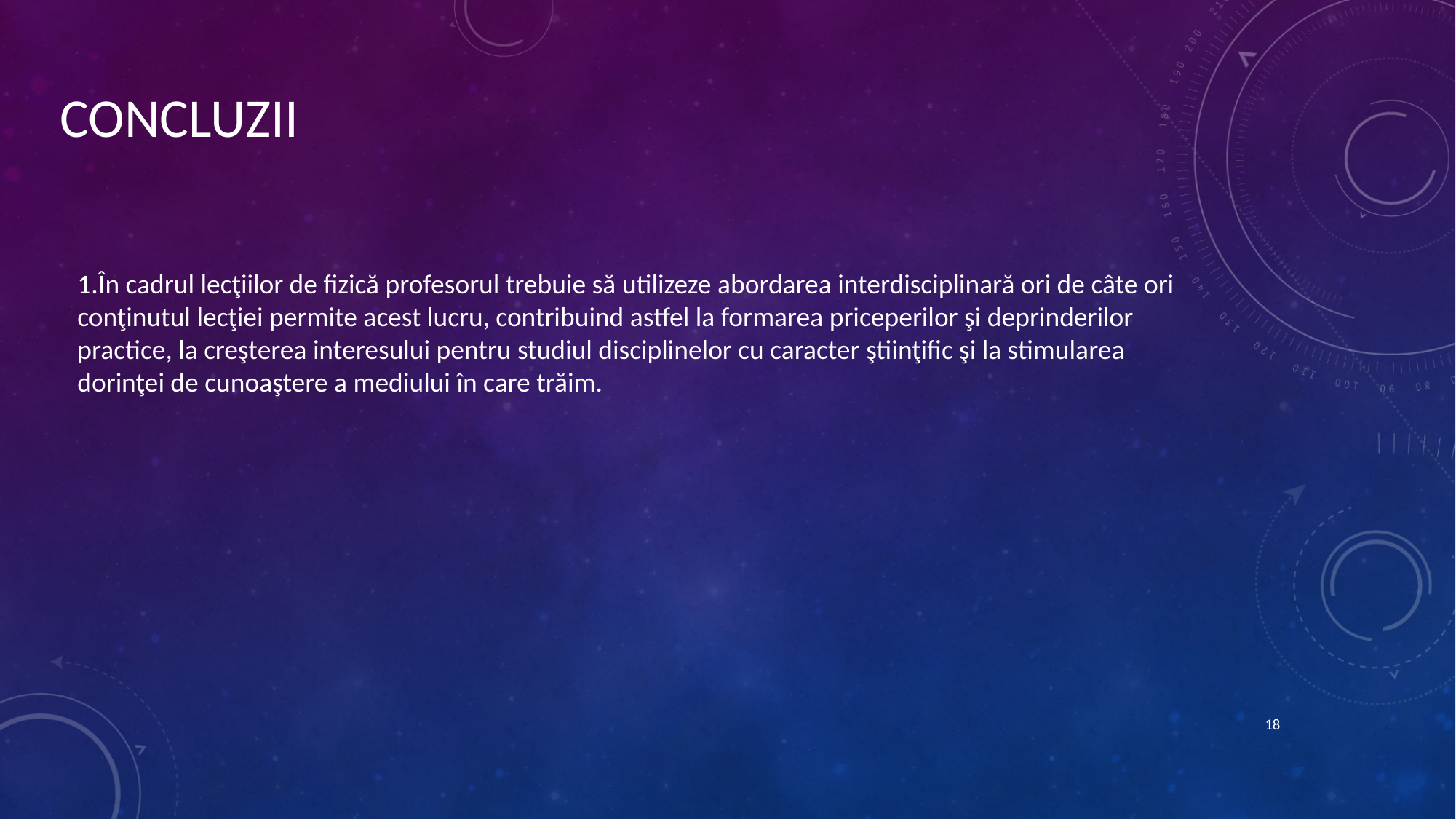

# concluzii
1.În cadrul lecţiilor de fizică profesorul trebuie să utilizeze abordarea interdisciplinară ori de câte ori conţinutul lecţiei permite acest lucru, contribuind astfel la formarea priceperilor şi deprinderilor practice, la creşterea interesului pentru studiul disciplinelor cu caracter ştiinţific şi la stimularea dorinţei de cunoaştere a mediului în care trăim.

18